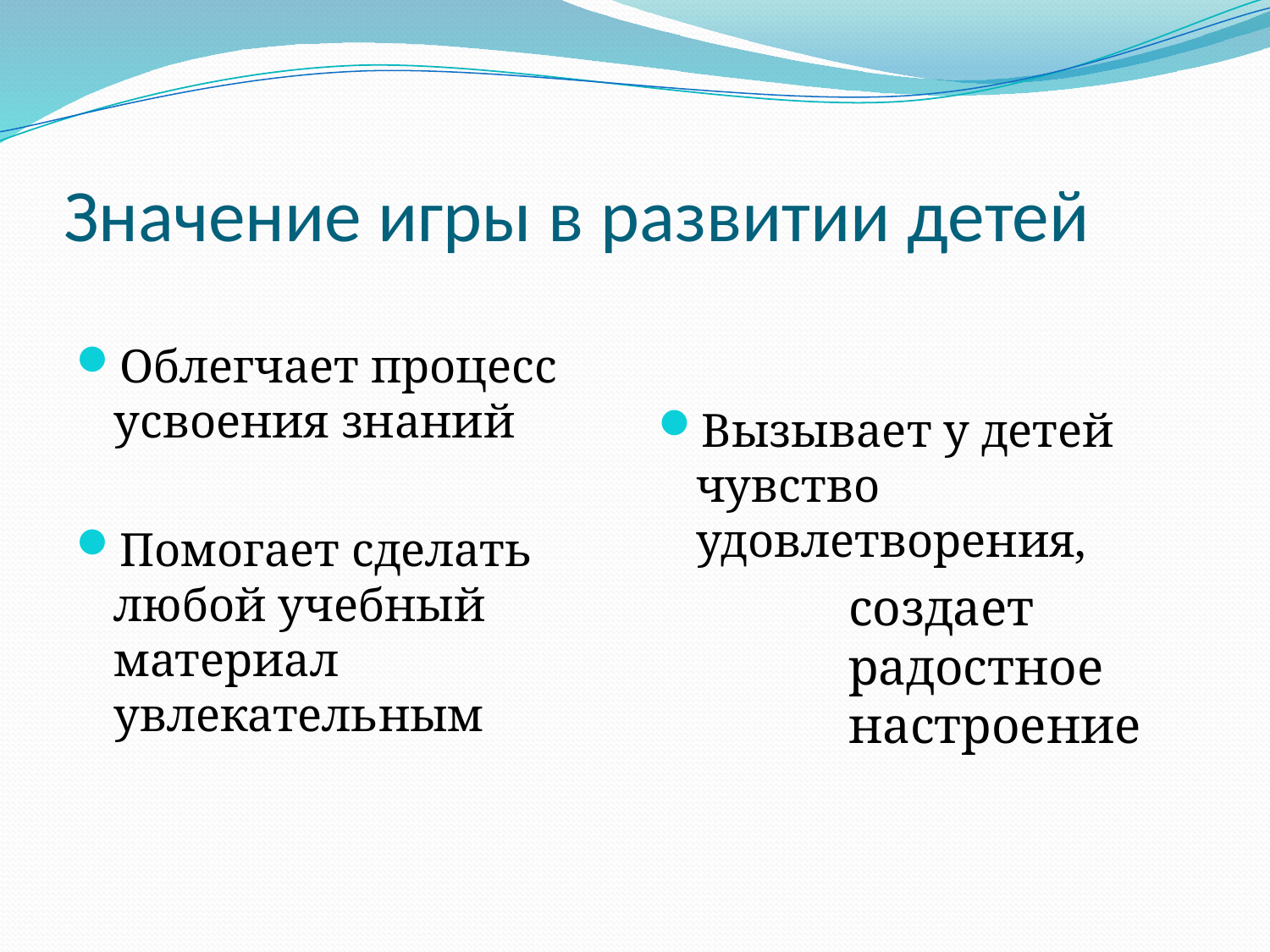

# Значение игры в развитии детей

Облегчает процесс усвоения знаний

Помогает сделать любой учебный материал увлекательным

Вызывает у детей чувство удовлетворения,
создает радостное настроение